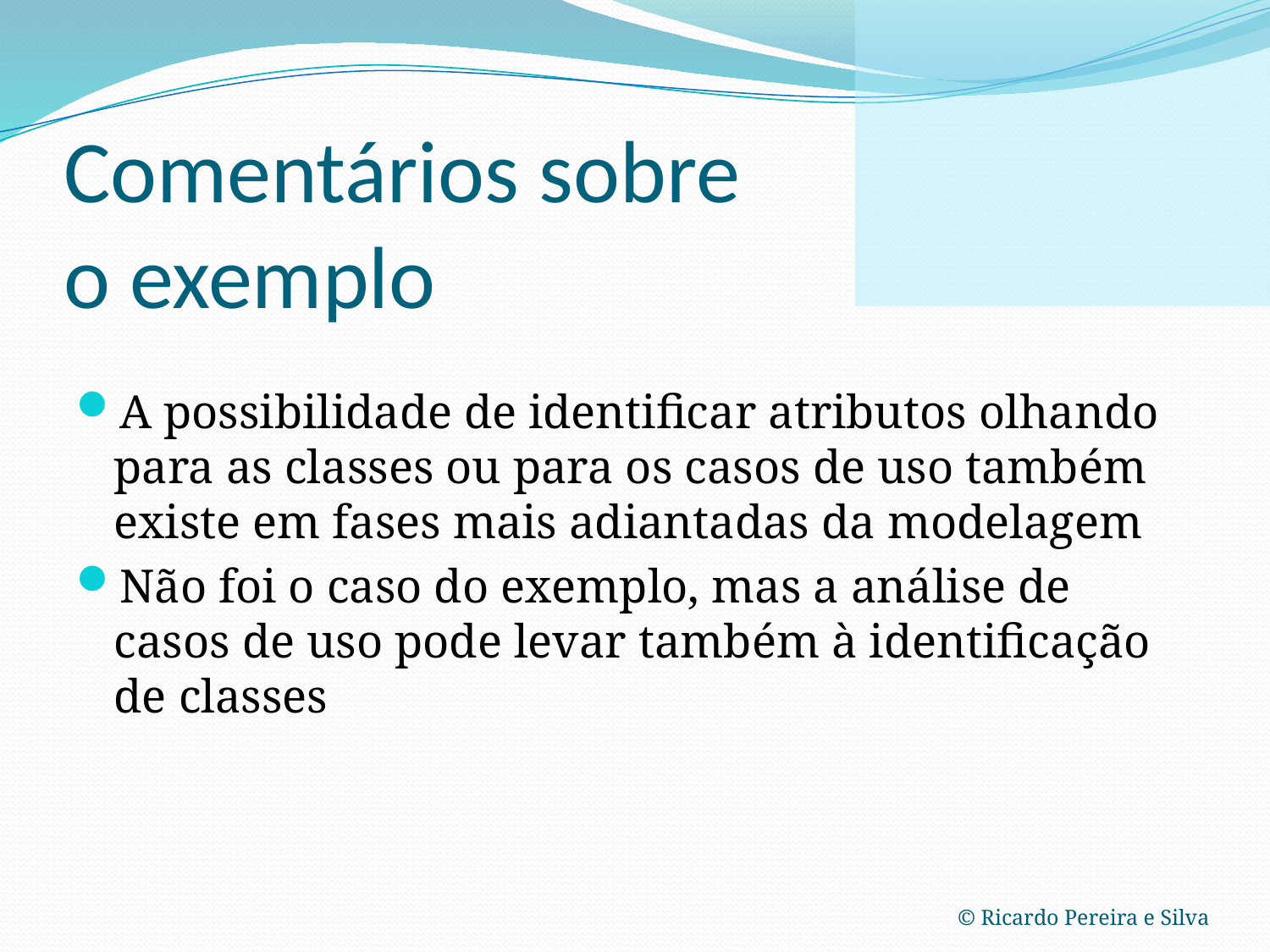

# Comentários sobre o exemplo
A possibilidade de identificar atributos olhando para as classes ou para os casos de uso também existe em fases mais adiantadas da modelagem
Não foi o caso do exemplo, mas a análise de casos de uso pode levar também à identificação de classes
© Ricardo Pereira e Silva